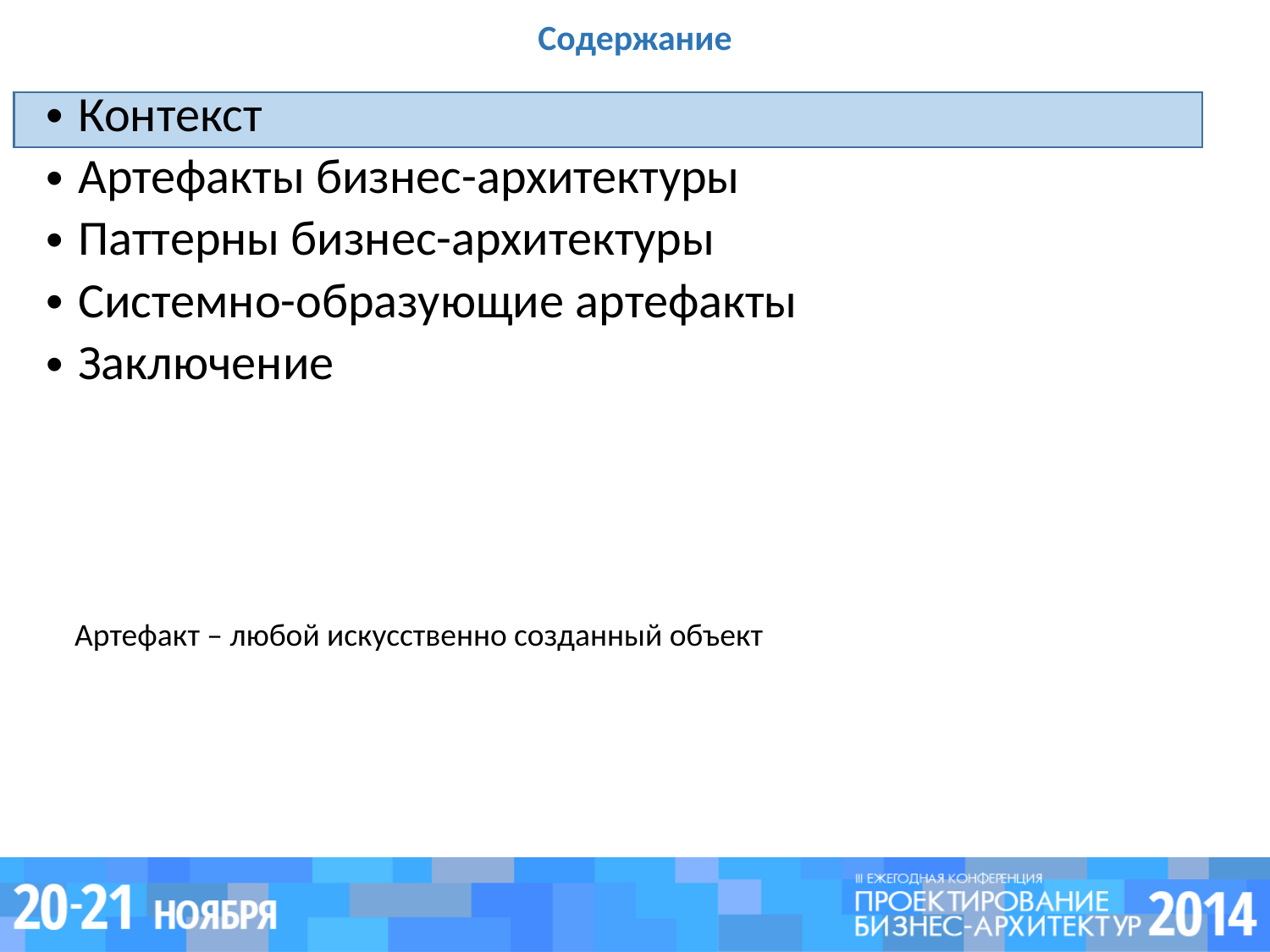

# Содержание
Контекст
Артефакты бизнес-архитектуры
Паттерны бизнес-архитектуры
Системно-образующие артефакты
Заключение

Артефакт – любой искусственно созданный объект